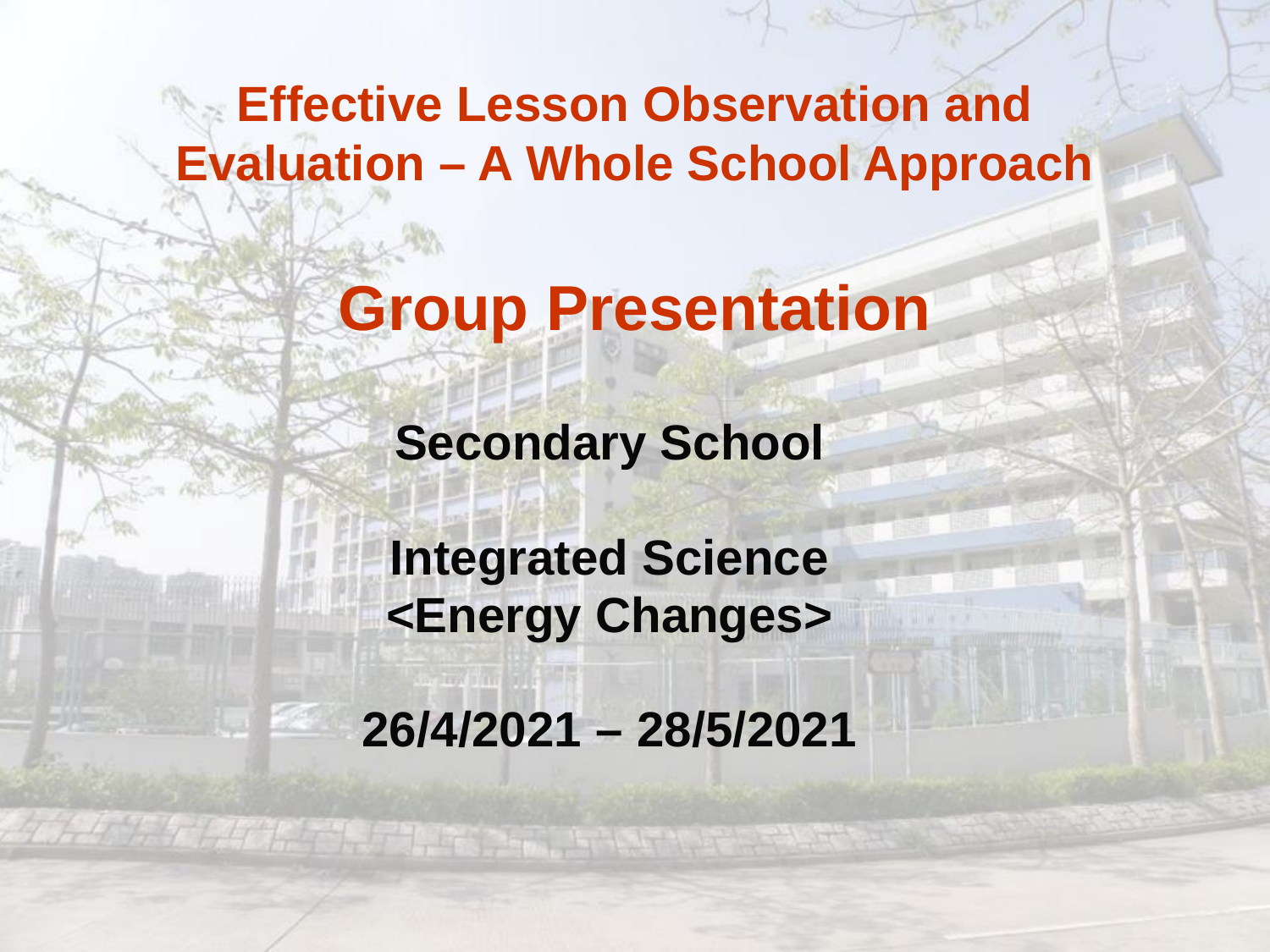

Effective Lesson Observation and Evaluation – A Whole School Approach

Group Presentation
Secondary School

Integrated Science
<Energy Changes>

26/4/2021 – 28/5/2021